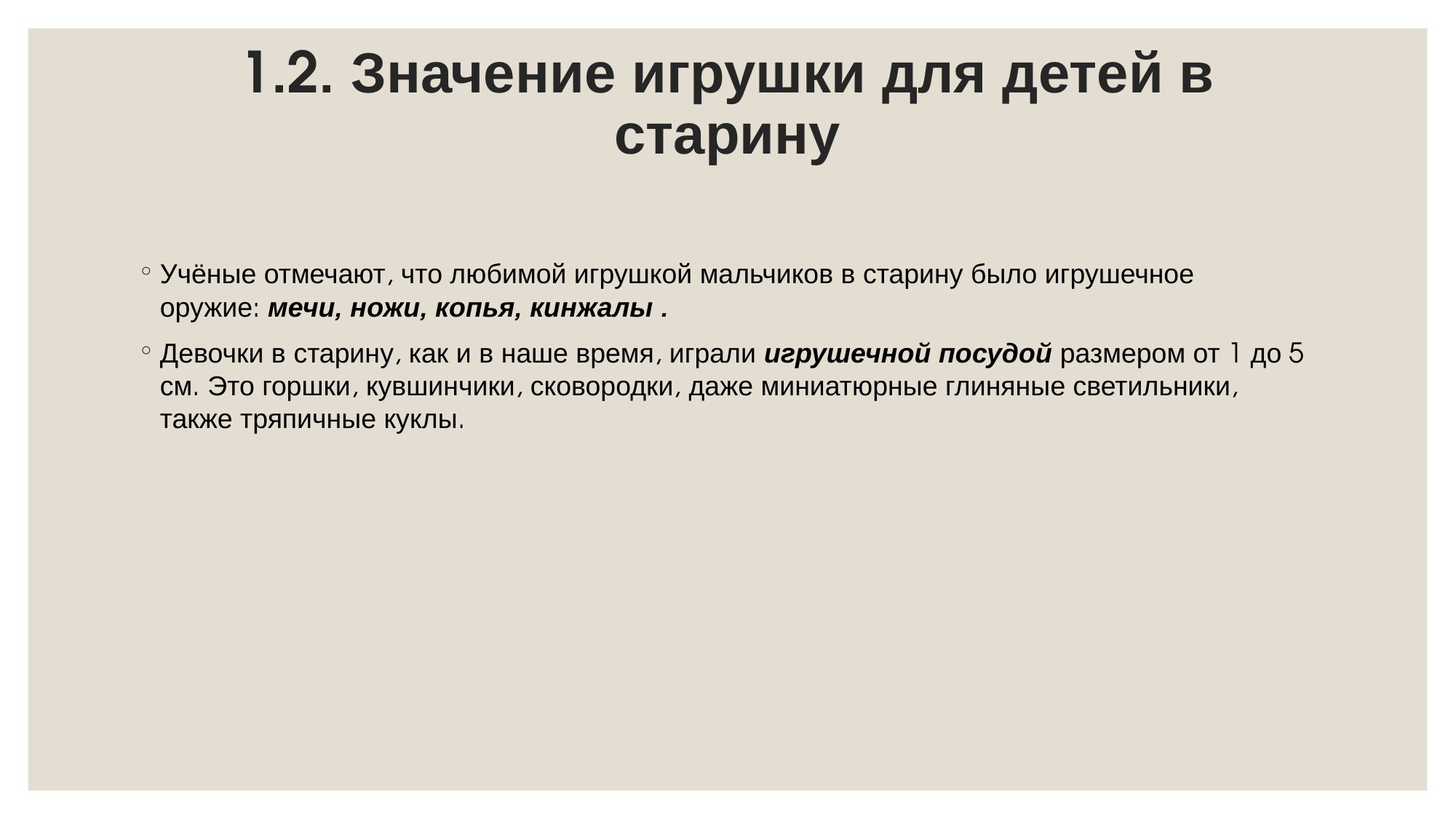

# 1.2. Значение игрушки для детей в старину
Учёные отмечают, что любимой игрушкой мальчиков в старину было игрушечное оружие: мечи, ножи, копья, кинжалы .
Девочки в старину, как и в наше время, играли игрушечной посудой размером от 1 до 5 см. Это горшки, кувшинчики, сковородки, даже миниатюрные глиняные светильники, также тряпичные куклы.